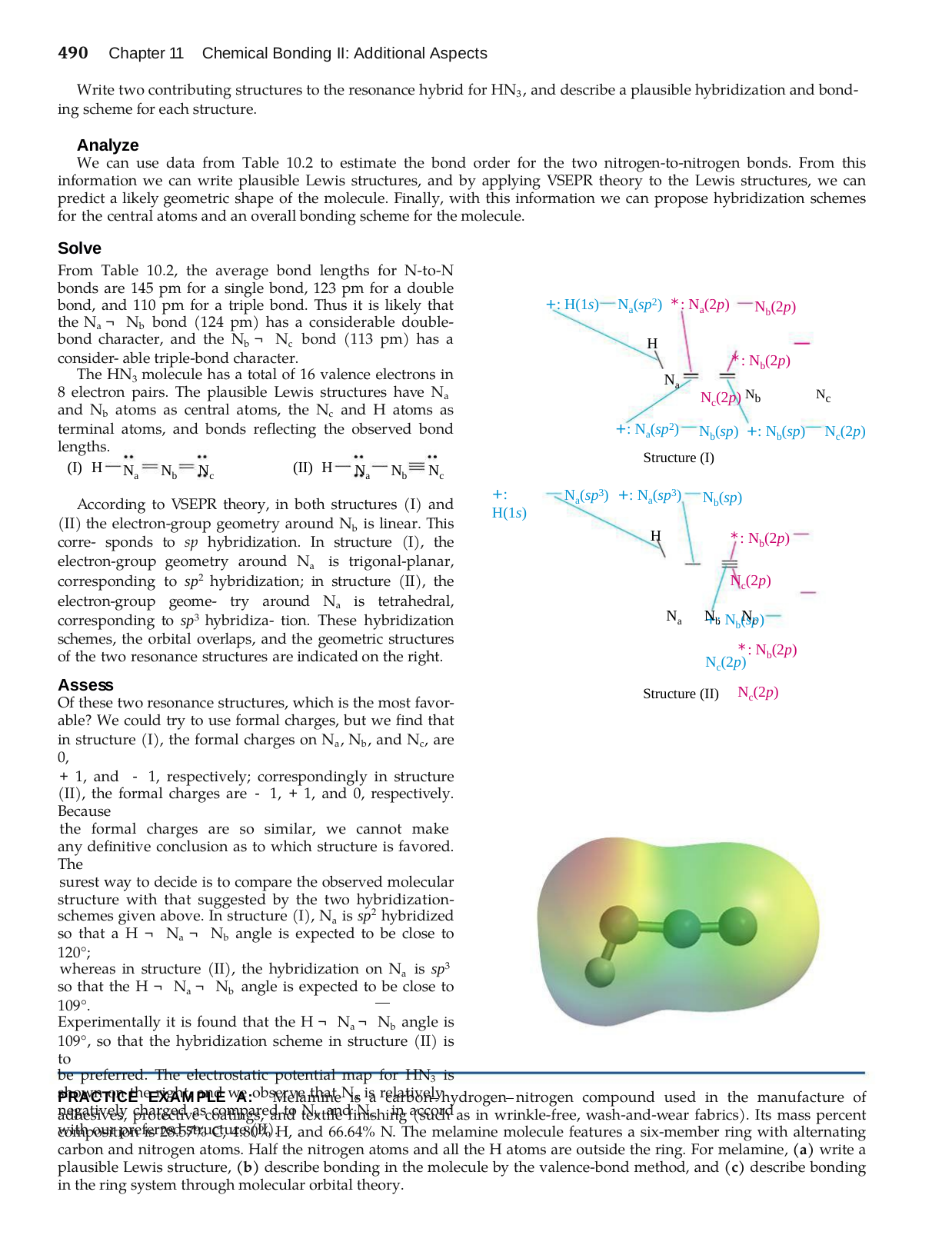

490     Chapter 11    Chemical Bonding II: Additional Aspects

Write two contributing structures to the resonance hybrid for HN3, and describe a plausible hybridization and bond- ing scheme for each structure.

Analyze
We can use data from Table 10.2 to estimate the bond order for the two nitrogen-to-nitrogen bonds. From this information we can write plausible Lewis structures, and by applying VSEPR theory to the Lewis structures, we can predict a likely geometric shape of the molecule. Finally, with this information we can propose hybridization schemes for the central atoms and an overall bonding scheme for the molecule.
Solve
From  Table  10.2,  the  average  bond  lengths  for  N-to-N bonds are 145 pm for a single bond, 123 pm for a double bond, and 110 pm for a triple bond. Thus it is likely that the Na ¬ Nb  bond (124 pm) has a considerable double-bond character, and the Nb ¬ Nc  bond (113 pm) has a consider- able triple-bond character.
The HN3 molecule has a total of 16 valence electrons in 8 electron pairs. The plausible Lewis structures have Na  and Nb atoms as central atoms, the Nc and H atoms as terminal atoms, and bonds reflecting the observed bond lengths.
Na(sp2)  *: Na(2p)
+: H(1s)
Nb(2p)
H
*: Nb(2p)	Nc(2p) Nb	Nc
Na
+: Na(sp2)
Nb(sp)  +: Nb(sp)	Nc(2p)
Structure (I)
(I)  H
Na	Nb	Nc	Na	Nb	Nc
(II)  H
Na(sp3)  +: Na(sp3)

H
+: H(1s)
Nb(sp)
According to VSEPR theory, in both structures (I) and (II) the electron-group geometry around Nb  is linear. This corre- sponds to sp hybridization. In structure (I), the electron-group geometry around Na  is trigonal-planar, corresponding to sp2 hybridization; in structure (II), the electron-group geome- try around Na is tetrahedral, corresponding to sp3 hybridiza- tion. These hybridization schemes, the orbital overlaps, and the geometric structures of the two resonance structures are indicated on the right.
*: Nb(2p)	Nc(2p)
Na	Nb	Nc
*: Nb(2p)	Nc(2p)
+: Nb(sp)	Nc(2p)
Structure (II)
Assess
Of these two resonance structures, which is the most favor- able? We could try to use formal charges, but we find that in structure (I), the formal charges on Na, Nb, and Nc, are 0,
+ 1, and  - 1, respectively; correspondingly in structure (II), the formal charges are - 1, + 1, and 0, respectively. Because
the  formal  charges  are  so  similar,  we  cannot  make  any definitive conclusion as to which structure is favored. The
surest way to decide is to compare the observed molecular structure with that suggested by the two hybridization- schemes given above. In structure (I), Na  is sp2  hybridized so that a H ¬ Na ¬ Nb angle is expected to be close to 120°;
whereas in structure (II), the hybridization on Na  is sp3  so that the H ¬ Na ¬ Nb  angle is expected to be close to 109°.
Experimentally it is found that the H ¬ Na ¬ Nb  angle is 109°, so that the hybridization scheme in structure (II) is to
be preferred. The electrostatic potential map for HN3  is shown on the right, and we observe that Na  is relatively
negatively charged as compared to Nb  and Nc     in accord with our preferred structure (II).

PRACTICE  EXAMPLE  A:    Melamine  is  a  carbon  hydrogen  nitrogen  compound  used  in  the  manufacture  of adhesives, protective coatings, and textile finishing (such as in wrinkle-free, wash-and-wear fabrics). Its mass percent composition is 28.57% C, 4.80% H, and 66.64% N. The melamine molecule features a six-member ring with alternating carbon and nitrogen atoms. Half the nitrogen atoms and all the H atoms are outside the ring. For melamine, (a) write a plausible Lewis structure, (b) describe bonding in the molecule by the valence-bond method, and (c) describe bonding in the ring system through molecular orbital theory.